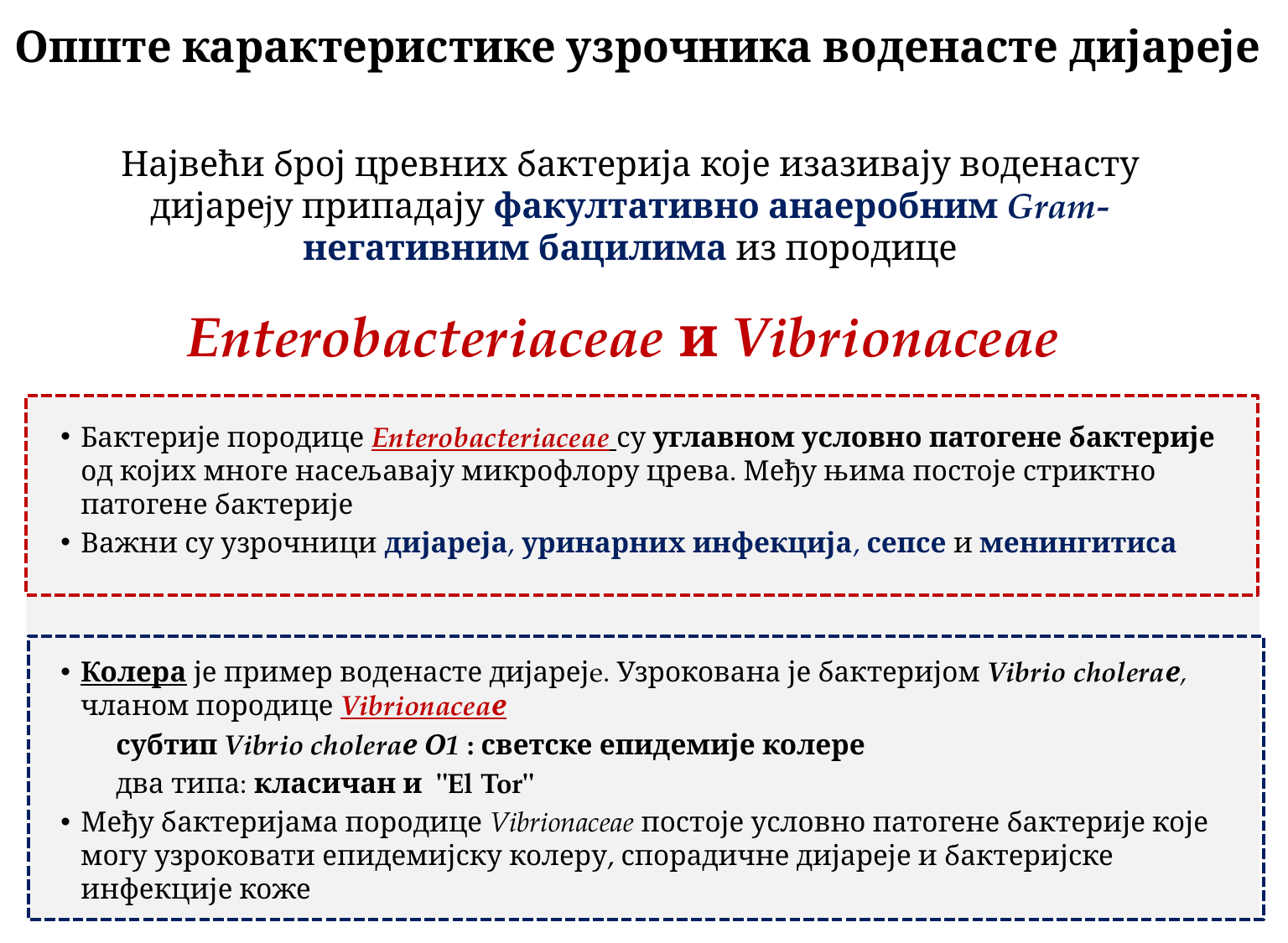

# Опште карактеристике узрочника воденасте дијареје
Највећи број цревних бактерија које изазивају воденасту дијареjу припадају факултативно анаеробним Gram- негативним бацилима из породице

Enterobacteriaceae и Vibrionaceae

Бактерије породице Enterobacteriaceae су углавном условно патогене бактерије од којих многе насељавају микрофлору црева. Међу њима постоје стриктно патогене бактерије
Важни су узрочници дијареја, уринарних инфекција, сепсе и менингитиса

Колера је пример воденасте дијарејe. Узрокована је бактеријом Vibrio choleraе, чланом породице Vibrionaceaе
        субтип Vibrio choleraе О1 : светске епидемије колере
        два типа: класичан и  "El Tor"
Међу бактеријама породице Vibrionaceae постоје условно патогене бактерије које могу узроковати епидемијску колеру, спорадичне дијареје и бактеријске инфекције коже